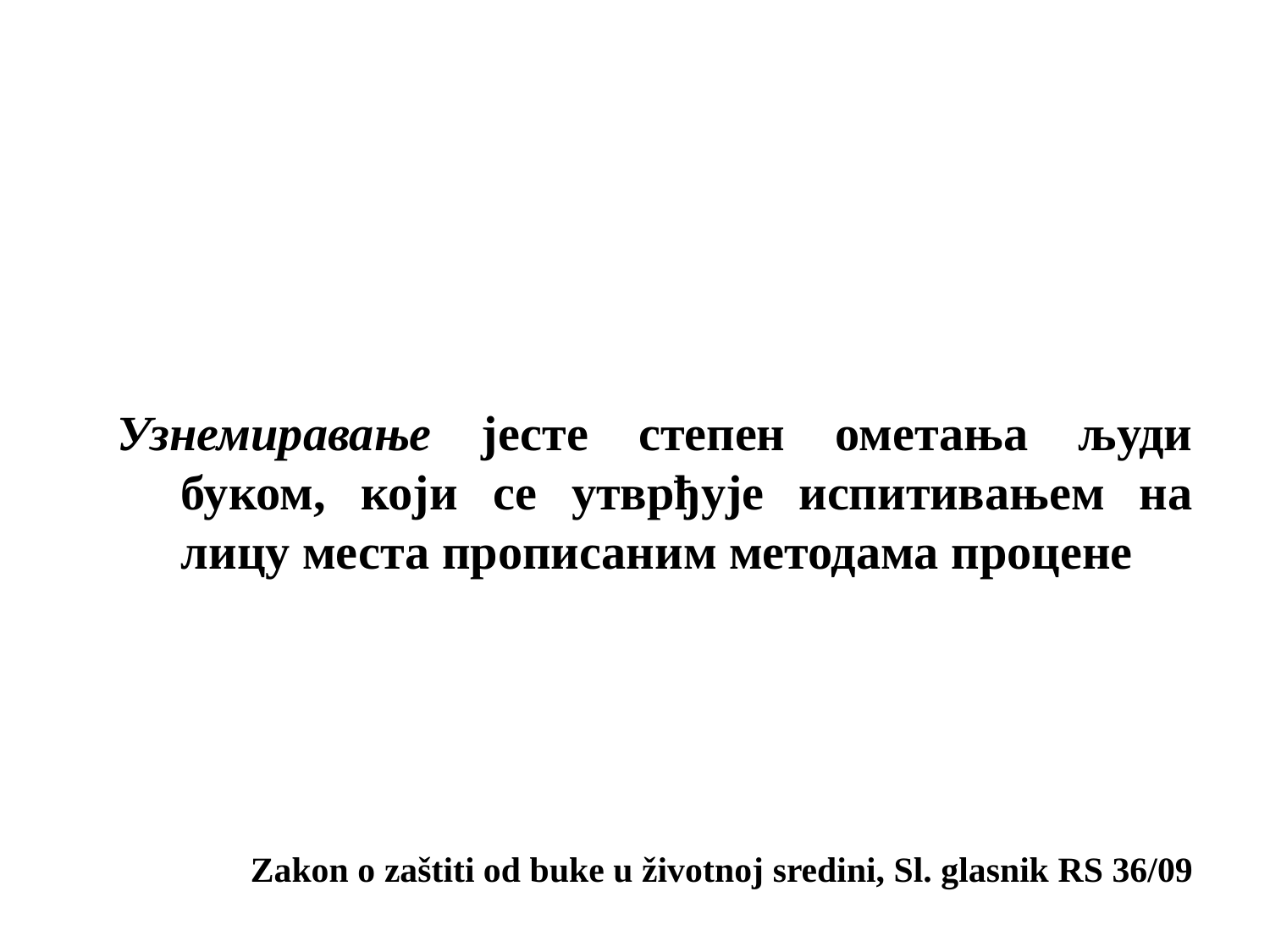

Узнемиравање јесте степен ометања људи буком, који се утврђује испитивањем на лицу места прописаним методама процене
Zakon o zaštiti od buke u životnoj sredini, Sl. glasnik RS 36/09